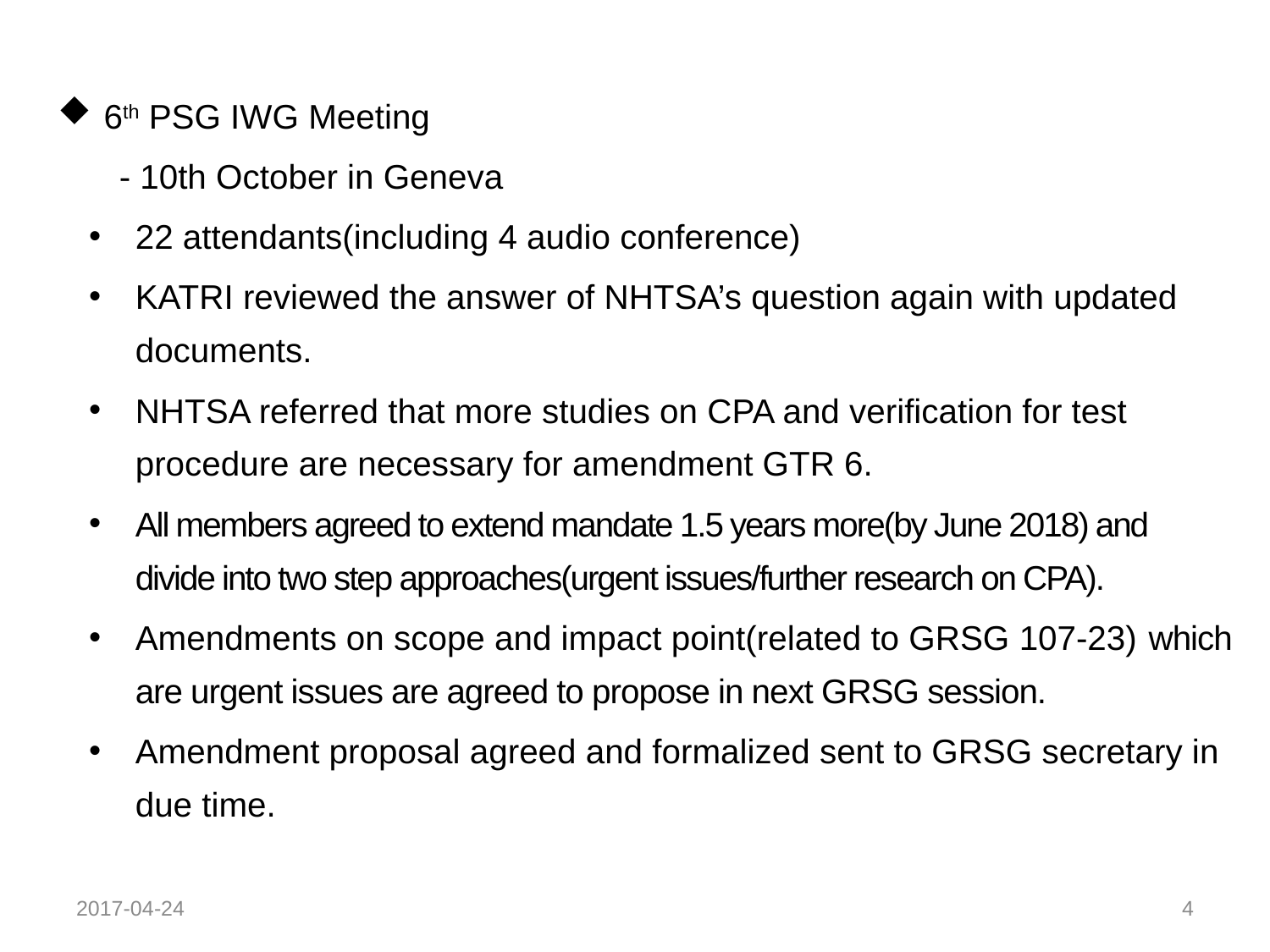

6th PSG IWG Meeting
- 10th October in Geneva
22 attendants(including 4 audio conference)
KATRI reviewed the answer of NHTSA’s question again with updated documents.
NHTSA referred that more studies on CPA and verification for test procedure are necessary for amendment GTR 6.
All members agreed to extend mandate 1.5 years more(by June 2018) and divide into two step approaches(urgent issues/further research on CPA).
Amendments on scope and impact point(related to GRSG 107-23) which are urgent issues are agreed to propose in next GRSG session.
Amendment proposal agreed and formalized sent to GRSG secretary in due time.
2017-04-24
4